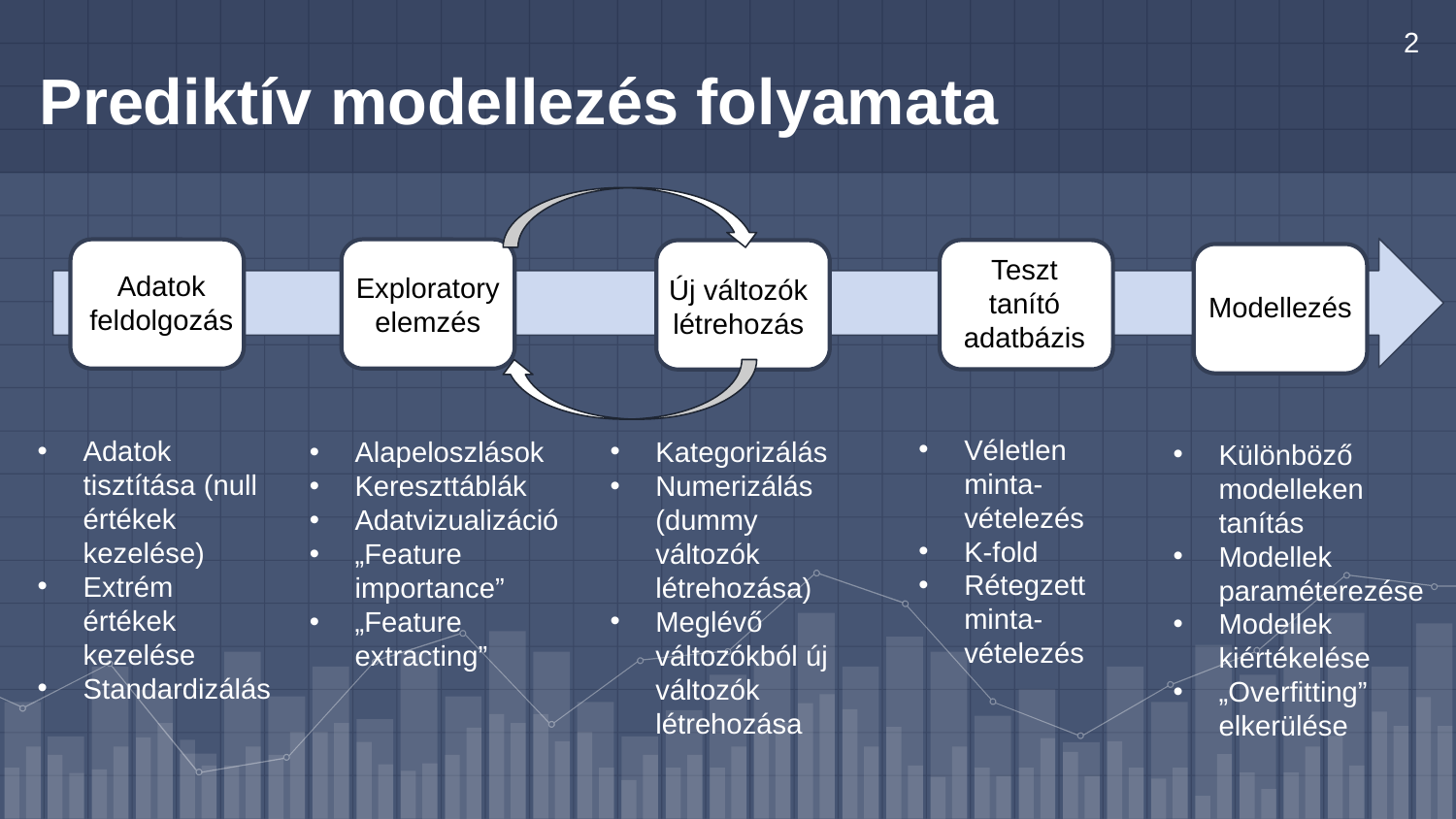

2
# Prediktív modellezés folyamata

Teszt tanító adatbázis
Adatok feldolgozás
Exploratory elemzés
Új változók létrehozás
Modellezés

Véletlen minta-vételezés
K-fold
Rétegzett minta-vételezés
Adatok tisztítása (null értékek kezelése)
Extrém értékek kezelése
Standardizálás

Kategorizálás
Numerizálás (dummy változók létrehozása)
Meglévő változókból új változók létrehozása

Alapeloszlások
Kereszttáblák
Adatvizualizáció
„Feature importance”
„Feature extracting”

Különböző modelleken tanítás
Modellek paraméterezése
Modellek kiértékelése
„Overfitting” elkerülése